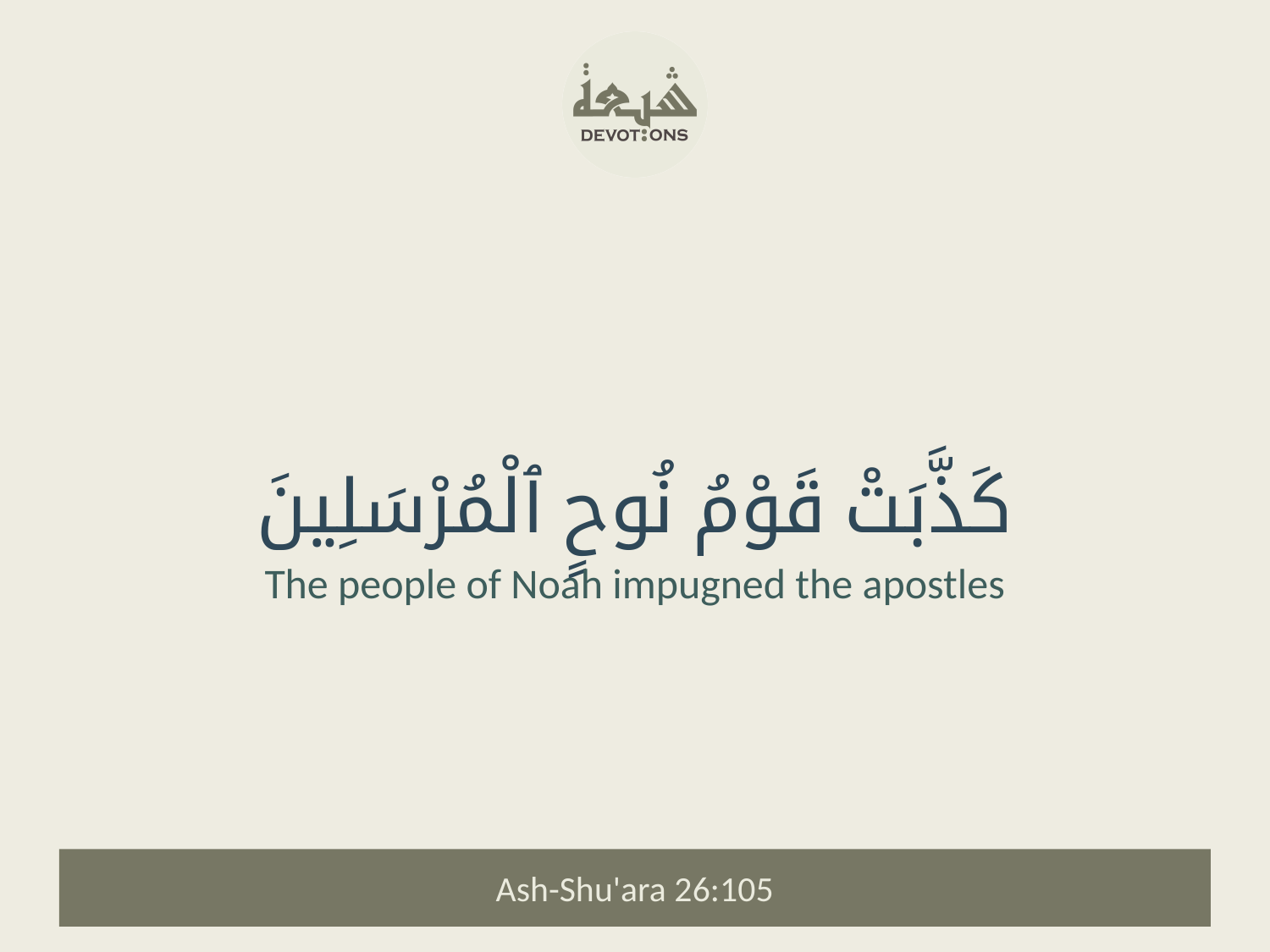

كَذَّبَتْ قَوْمُ نُوحٍ ٱلْمُرْسَلِينَ
The people of Noah impugned the apostles
Ash-Shu'ara 26:105